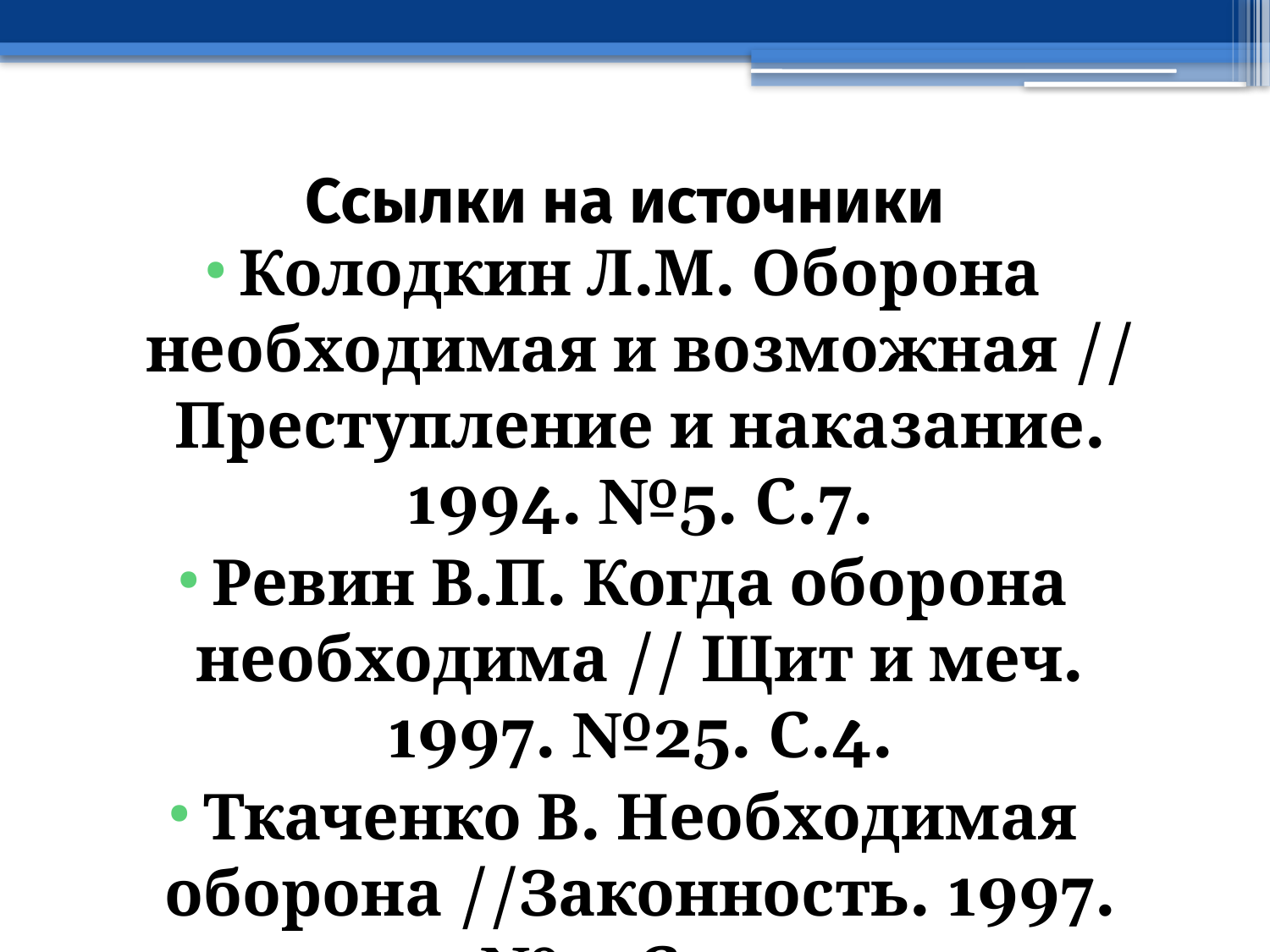

# Ссылки на источники
Колодкин Л.М. Оборона необходимая и возможная // Преступление и наказание. 1994. №5. С.7.
Ревин В.П. Когда оборона необходима // Щит и меч. 1997. №25. С.4.
Ткаченко В. Необходимая оборона //Законность. 1997. №3. С.34.